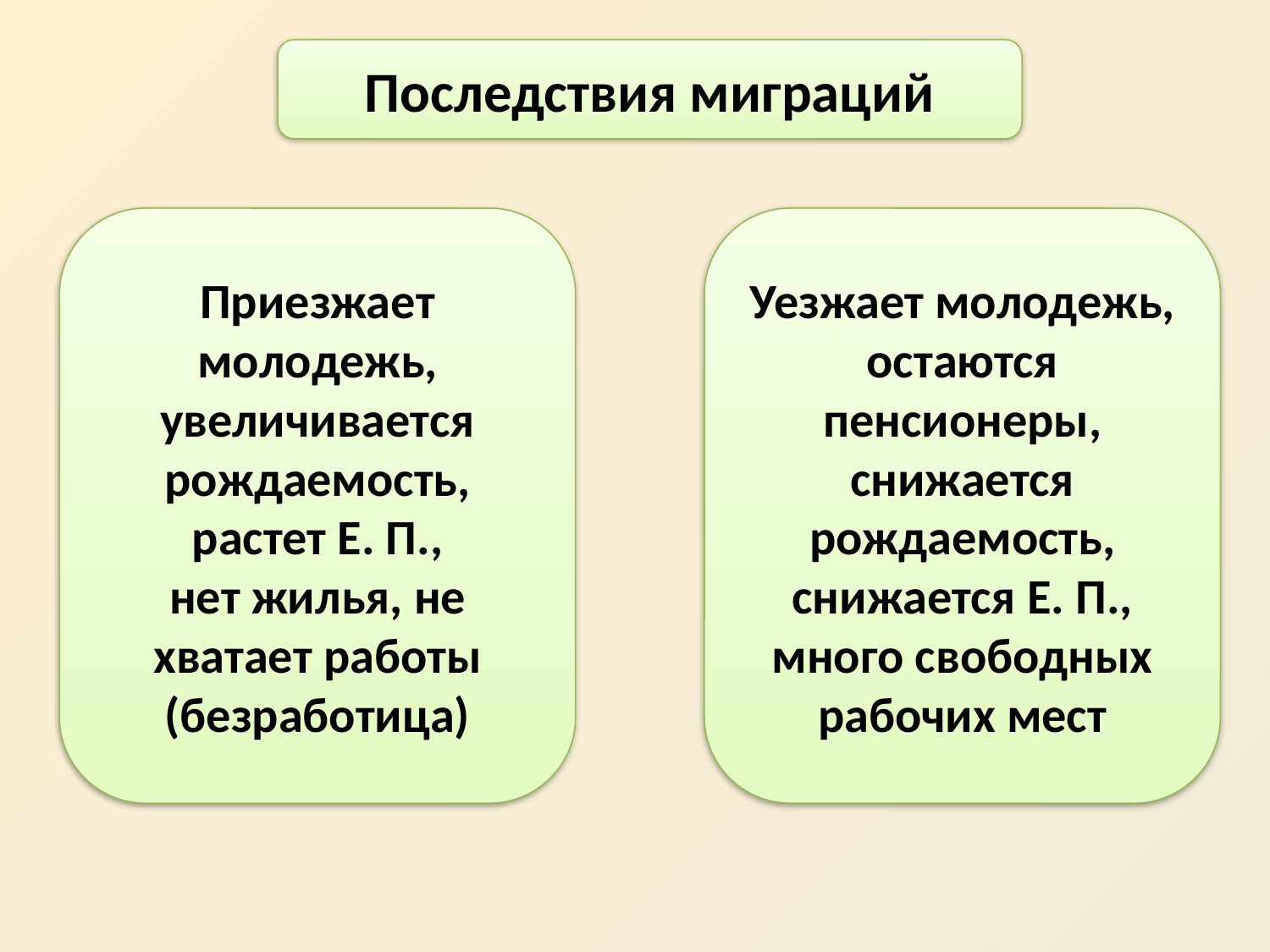

Последствия миграций
Приезжает молодежь,
увеличивается рождаемость,
растет Е. П.,
нет жилья, не хватает работы
(безработица)
Уезжает молодежь,
остаются пенсионеры,
снижается рождаемость,
снижается Е. П.,
много свободных рабочих мест